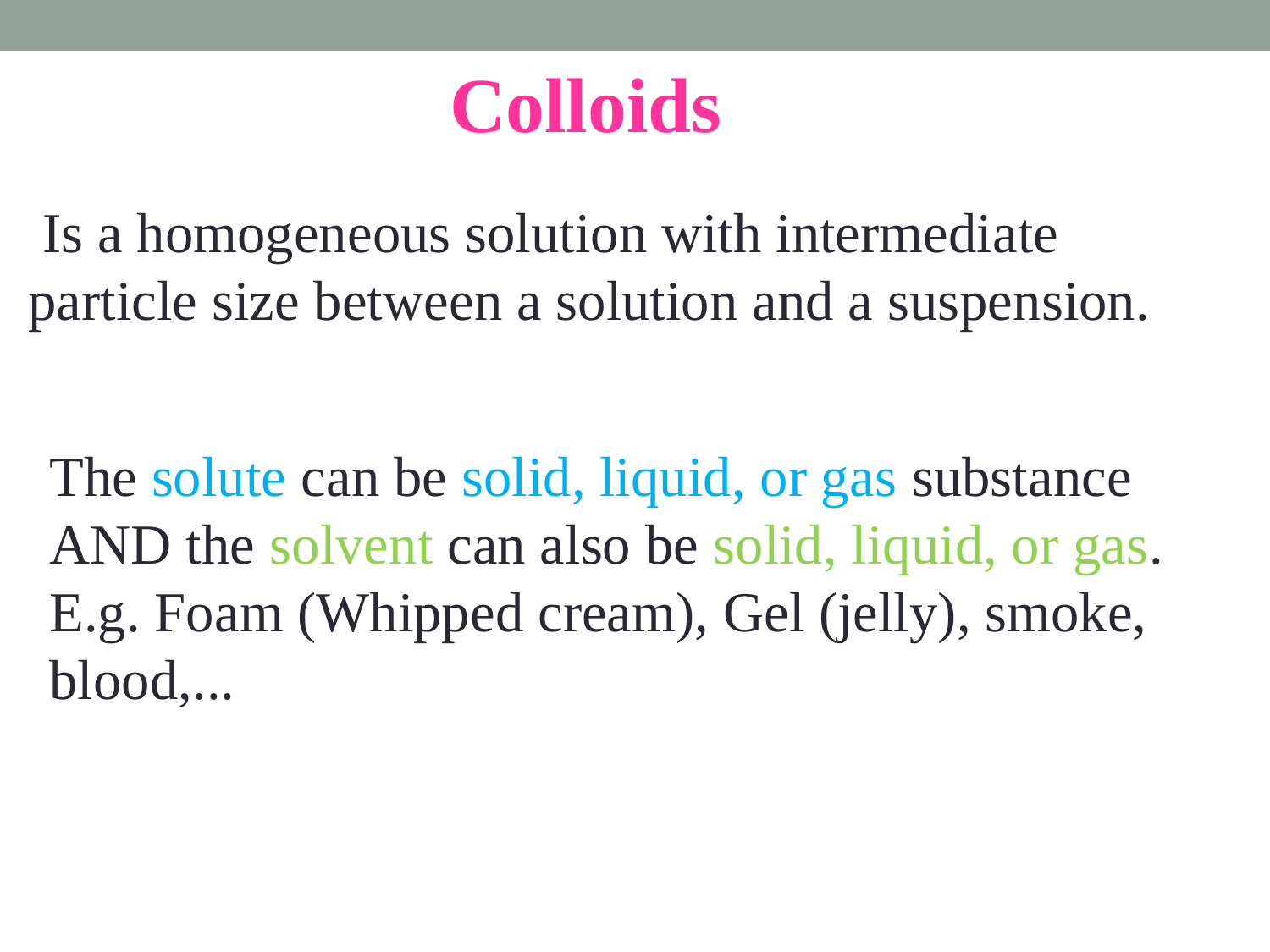

| Colloids |
| --- |
 Is a homogeneous solution with intermediate particle size between a solution and a suspension.
The solute can be solid, liquid, or gas substance AND the solvent can also be solid, liquid, or gas. E.g. Foam (Whipped cream), Gel (jelly), smoke, blood,...